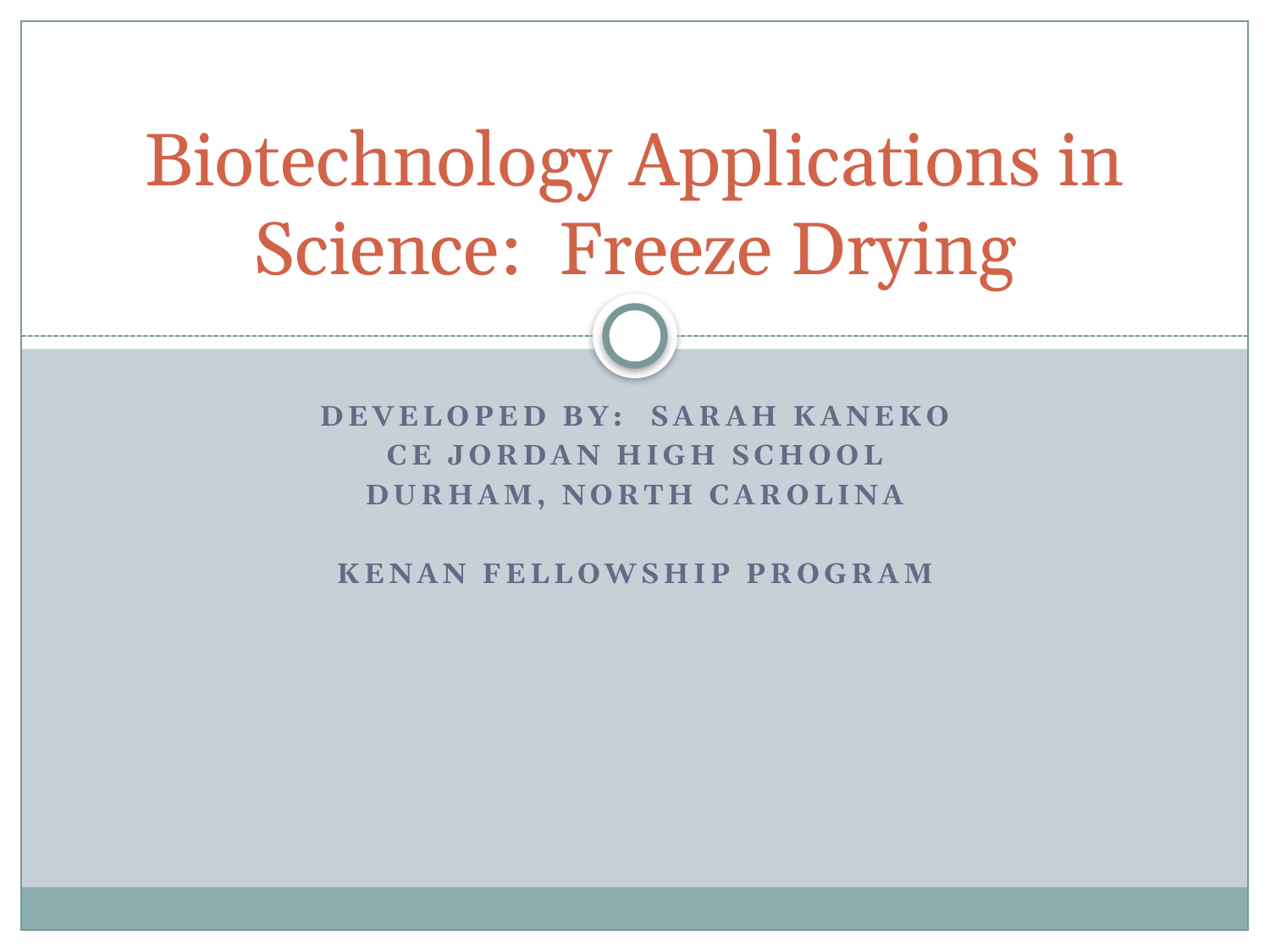

# Biotechnology Applications in Science:  Freeze Drying
Developed by:  Sarah Kaneko
Ce Jordan High School
Durham, North Carolina

Kenan Fellowship Program